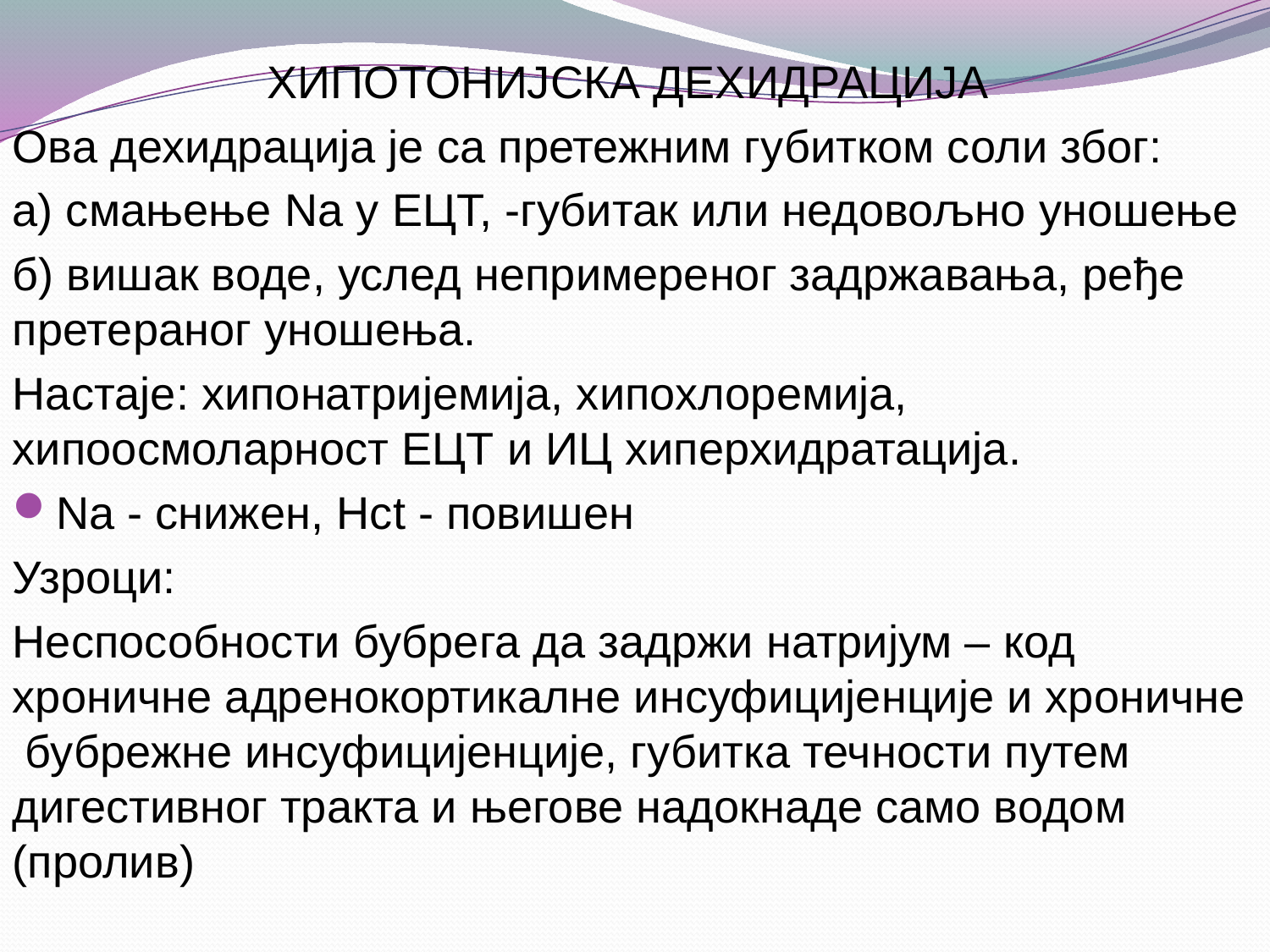

ХИПОТОНИЈСКА ДЕХИДРАЦИЈА
Ова дехидрација је са претежним губитком соли због:
а) смањење Nа у ЕЦТ, -губитак или недовољно уношење
б) вишак воде, услед непримереног задржавања, ређе претераног уношења.
Настаје: хипонатријемија, хипохлоремија, хипоосмоларност ЕЦТ и ИЦ хиперхидратација.
Nа - снижен, Hct - повишен
Узроци:
Неспособности бубрега да задржи натријум – код  хроничне адренокортикалне инсуфицијенције и хроничне  бубрежне инсуфицијенције, губитка течности путем дигестивног тракта и његове надокнаде само водом (пролив)